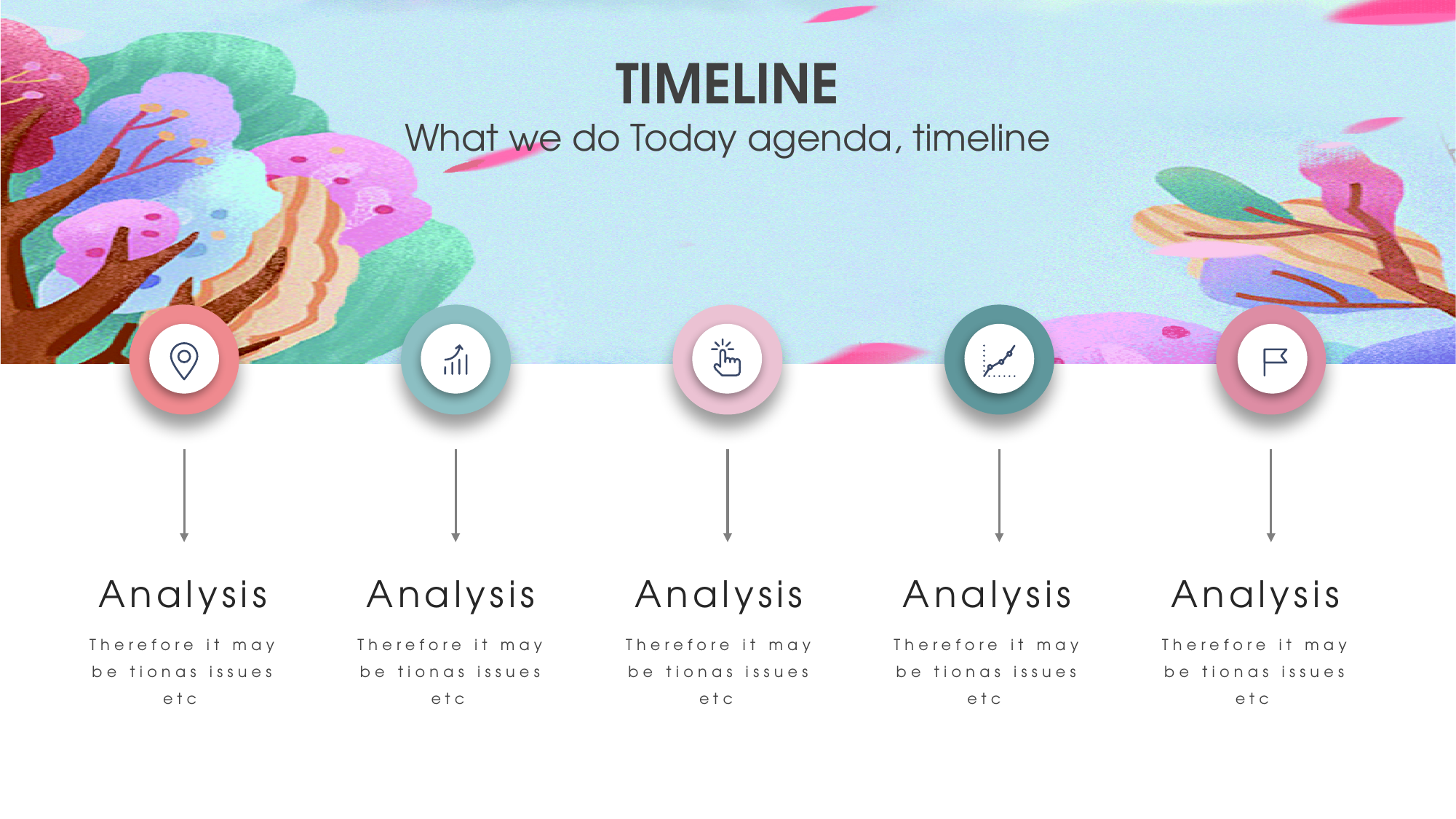

TIMELINE
What we do Today agenda, timeline
e7d195523061f1c074694c8bbf98be7b1e4b015d796375963FD28840057458461C7CA0DAD340D15583DEDFC2E3241C4F392EF3A8B4D067B40CF4F149DD7E51F346B0CAB1BCCF6DB2480C67273C6C9E4C33AF3046B1F7F7F0B2A51923447FF2D765CC750011ADC7600C66A8DE278F4F3BF652A6F92B038DDCE276C32D205890E810956E7BBEF46205

Analysis
Analysis
Analysis
Analysis
Analysis
Therefore it may be tionas issues etc
Therefore it may be tionas issues etc
Therefore it may be tionas issues etc
Therefore it may be tionas issues etc
Therefore it may be tionas issues etc